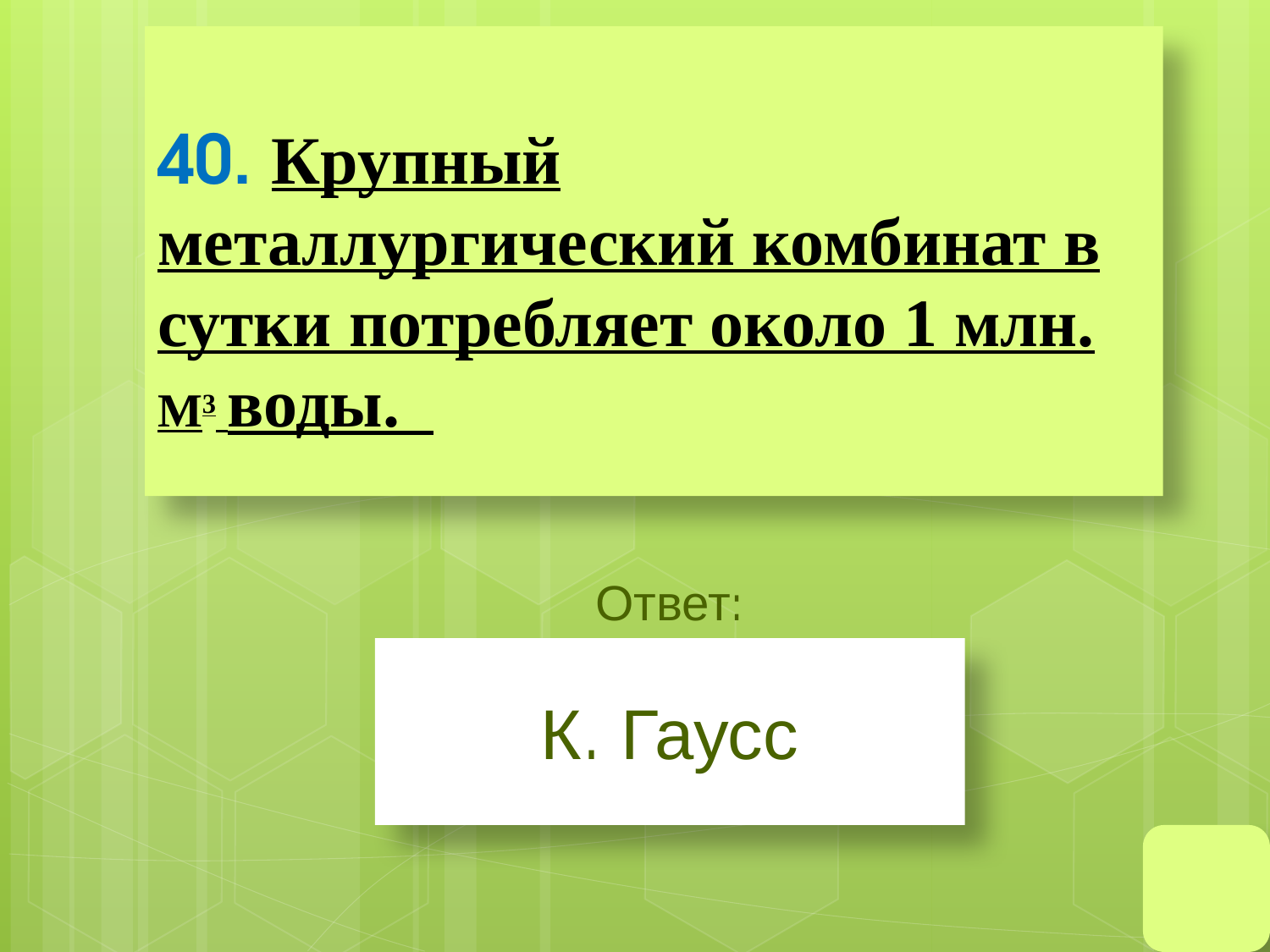

# 40. Крупный металлургический комбинат в сутки потребляет около 1 млн. М3 воды.

Ответ:
К. Гаусс